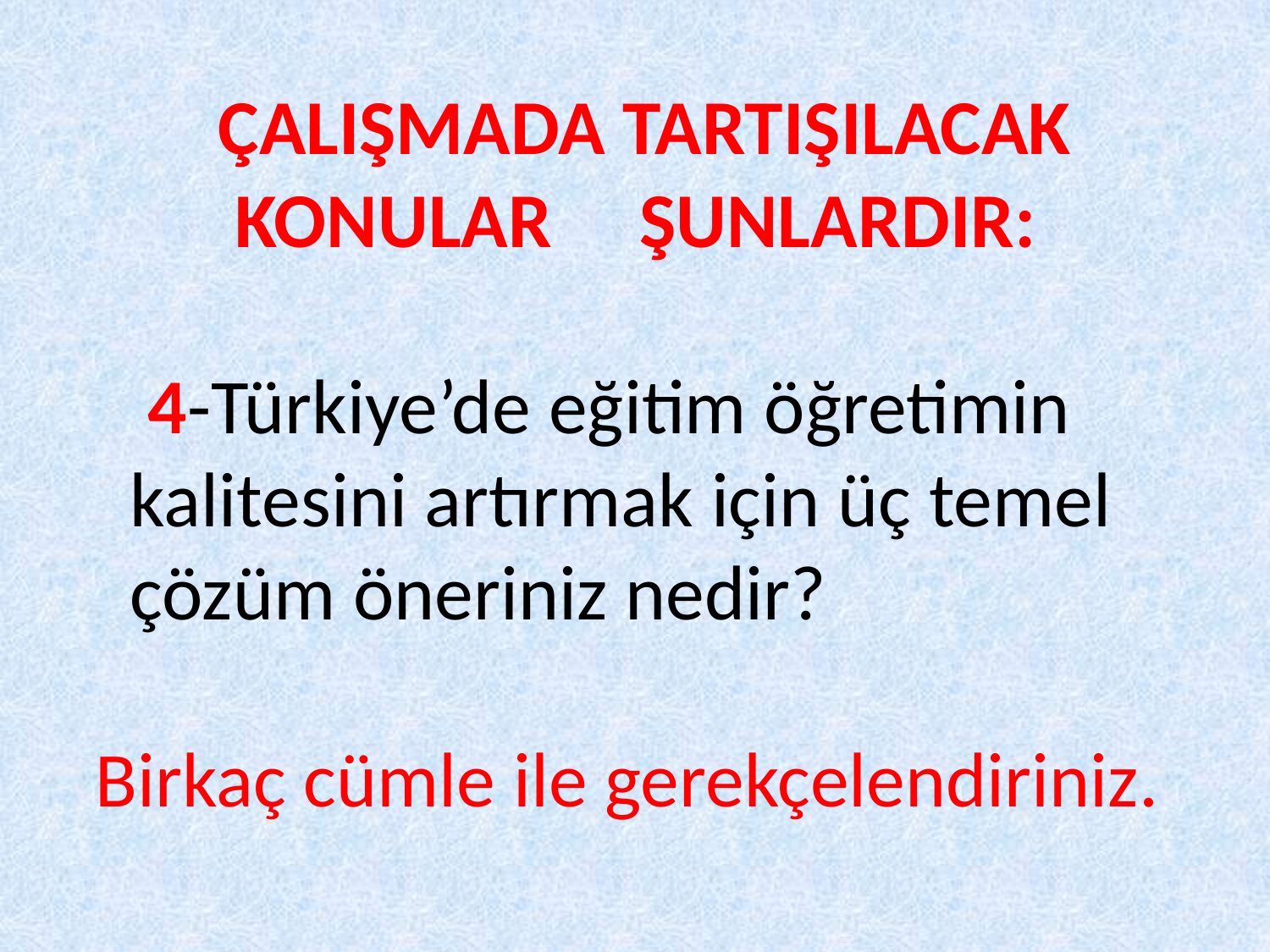

# ÇALIŞMADA TARTIŞILACAK KONULAR     ŞUNLARDIR: 4-Türkiye’de eğitim öğretimin kalitesini artırmak için üç temel çözüm öneriniz nedir? Birkaç cümle ile gerekçelendiriniz.